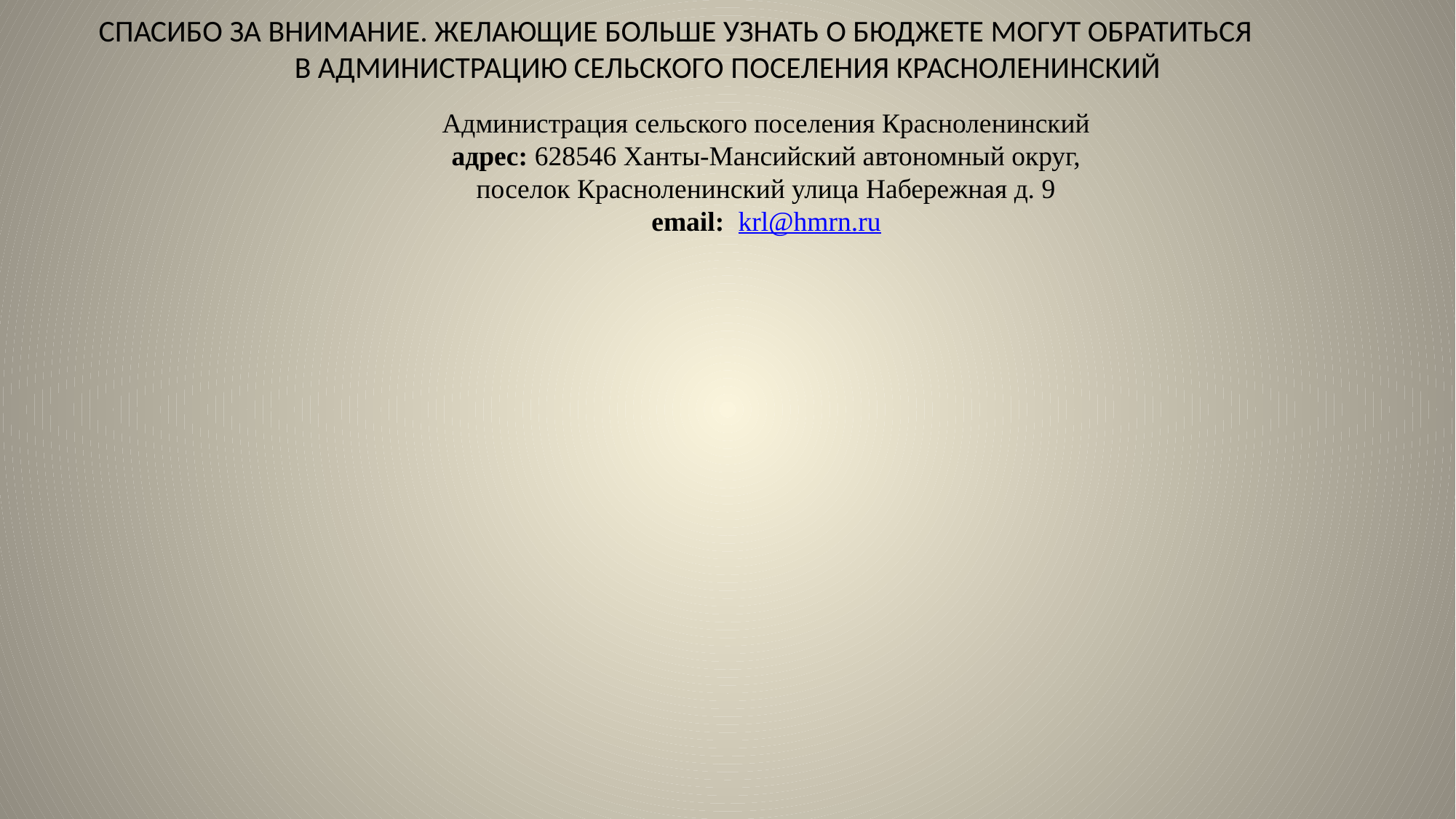

# СПАСИБО ЗА ВНИМАНИЕ. ЖЕЛАЮЩИЕ БОЛЬШЕ УЗНАТЬ О БЮДЖЕТЕ МОГУТ ОБРАТИТЬСЯ В АДМИНИСТРАЦИЮ СЕЛЬСКОГО ПОСЕЛЕНИЯ КРАСНОЛЕНИНСКИЙ
Администрация сельского поселения Красноленинский
адрес: 628546 Ханты-Мансийский автономный округ,
поселок Красноленинский улица Набережная д. 9
еmail:  krl@hmrn.ru